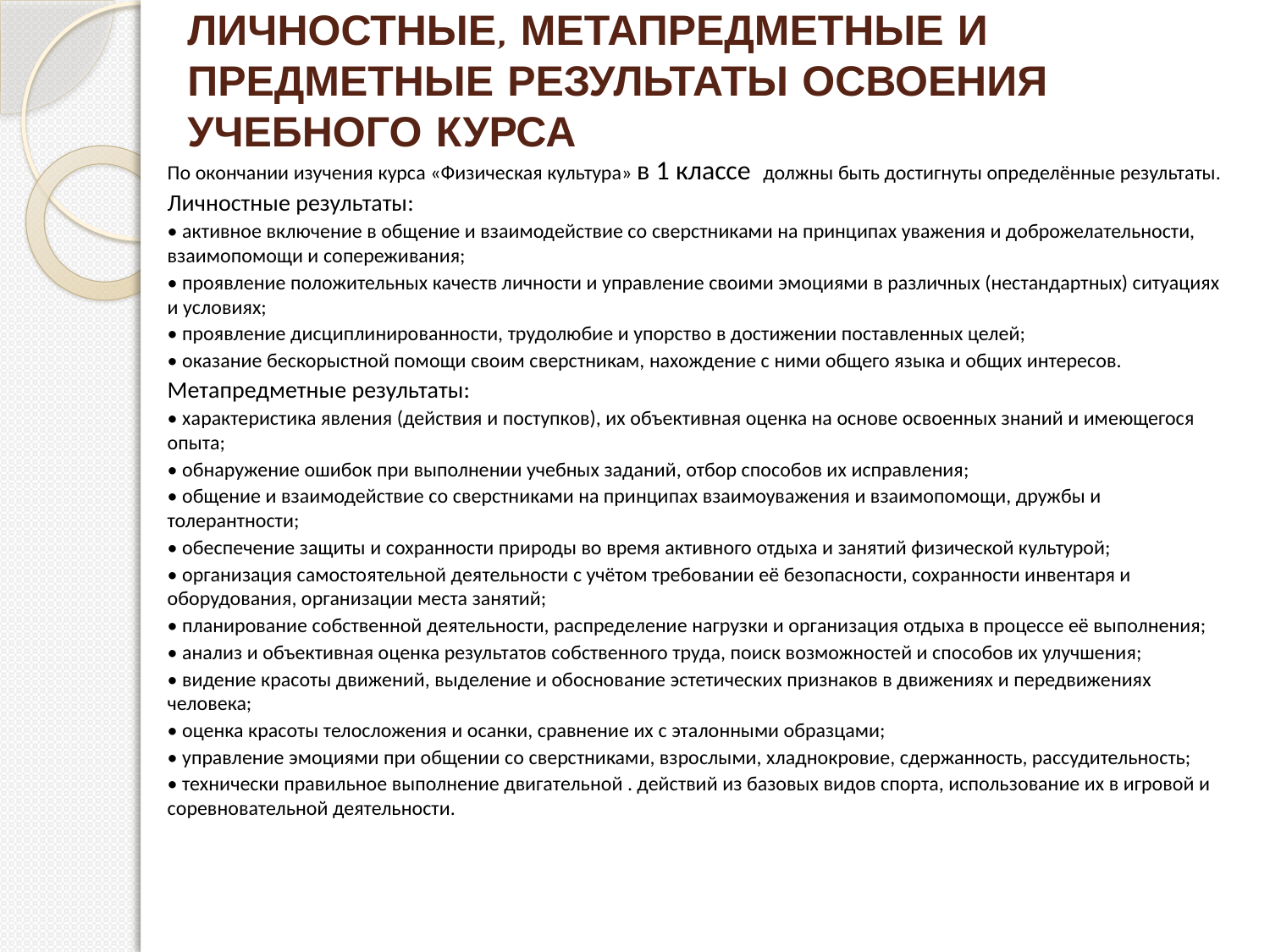

# ЛИЧНОСТНЫЕ, МЕТАПРЕДМЕТНЫЕ И ПРЕДМЕТНЫЕ РЕЗУЛЬТАТЫ ОСВОЕНИЯ УЧЕБНОГО КУРСА
По окончании изучения курса «Физическая культура» в 1 классе  должны быть достигнуты определённые результаты.
Личностные результаты:
• активное включение в общение и взаимодействие со сверстниками на принципах уважения и доброжелательности, взаимопомощи и сопереживания;
• проявление положительных качеств личности и управление своими эмоциями в различных (нестандартных) ситуациях и условиях;
• проявление дисциплинированности, трудолюбие и упорство в достижении поставленных целей;
• оказание бескорыстной помощи своим сверстникам, нахождение с ними общего языка и общих интересов.
Метапредметные результаты:
• характеристика явления (действия и поступков), их объективная оценка на основе освоенных знаний и имеющегося опыта;
• обнаружение ошибок при выполнении учебных заданий, отбор способов их исправления;
• общение и взаимодействие со сверстниками на принципах взаимоуважения и взаимопомощи, дружбы и толерантности;
• обеспечение защиты и сохранности природы во время активного отдыха и занятий физической культурой;
• организация самостоятельной деятельности с учётом требовании её безопасности, сохранности инвентаря и оборудования, организации места занятий;
• планирование собственной деятельности, распределение нагрузки и организация отдыха в процессе её выполнения;
• анализ и объективная оценка результатов собственного труда, поиск возможностей и способов их улучшения;
• видение красоты движений, выделение и обоснование эстетических признаков в движениях и передвижениях человека;
• оценка красоты телосложения и осанки, сравнение их с эталонными образцами;
• управление эмоциями при общении со сверстниками, взрослыми, хладнокровие, сдержанность, рассудительность;
• технически правильное выполнение двигательной . действий из базовых видов спорта, использование их в игровой и соревновательной деятельности.